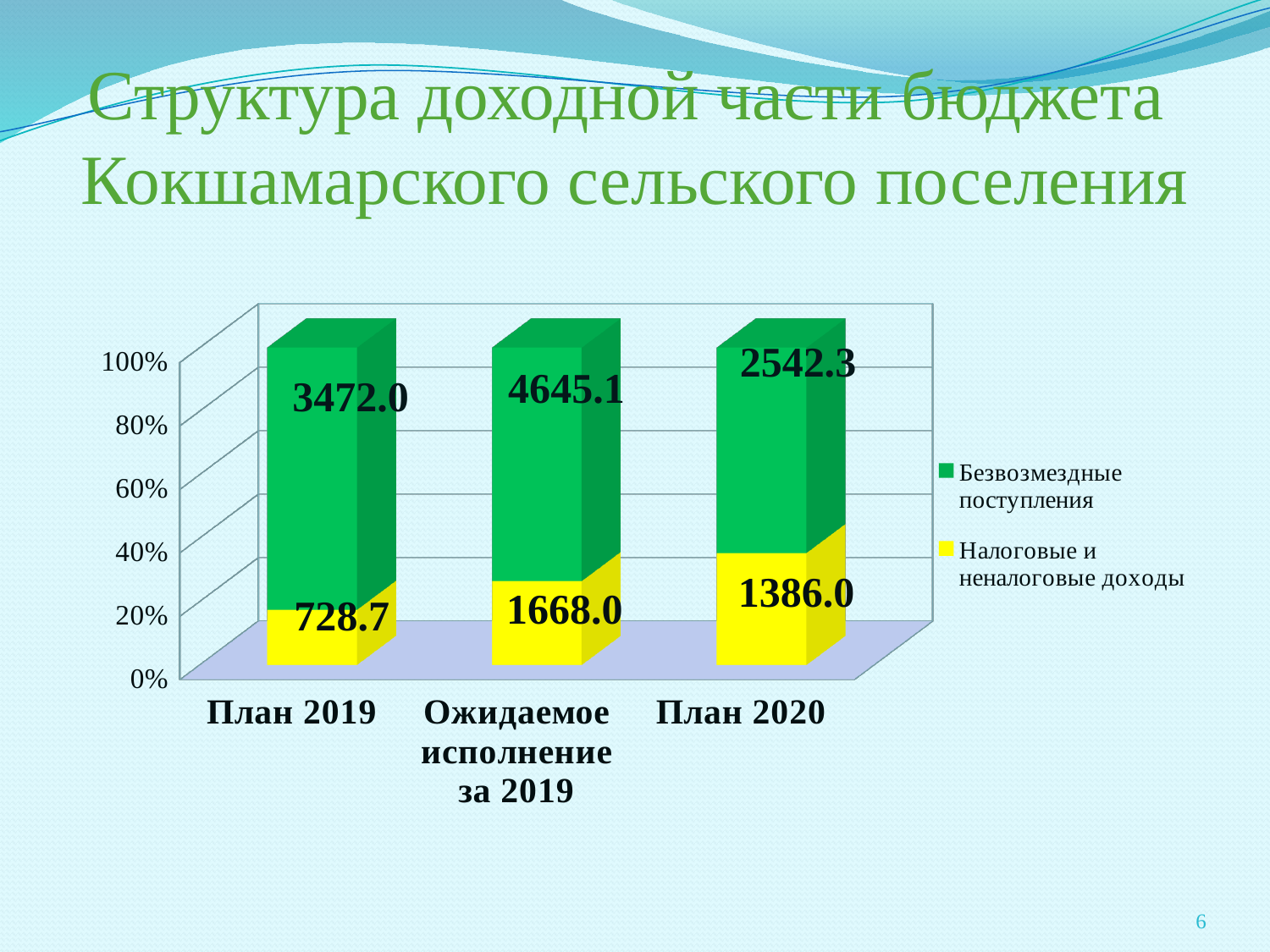

# Структура доходной части бюджета Кокшамарского сельского поселения

[unsupported chart]

6